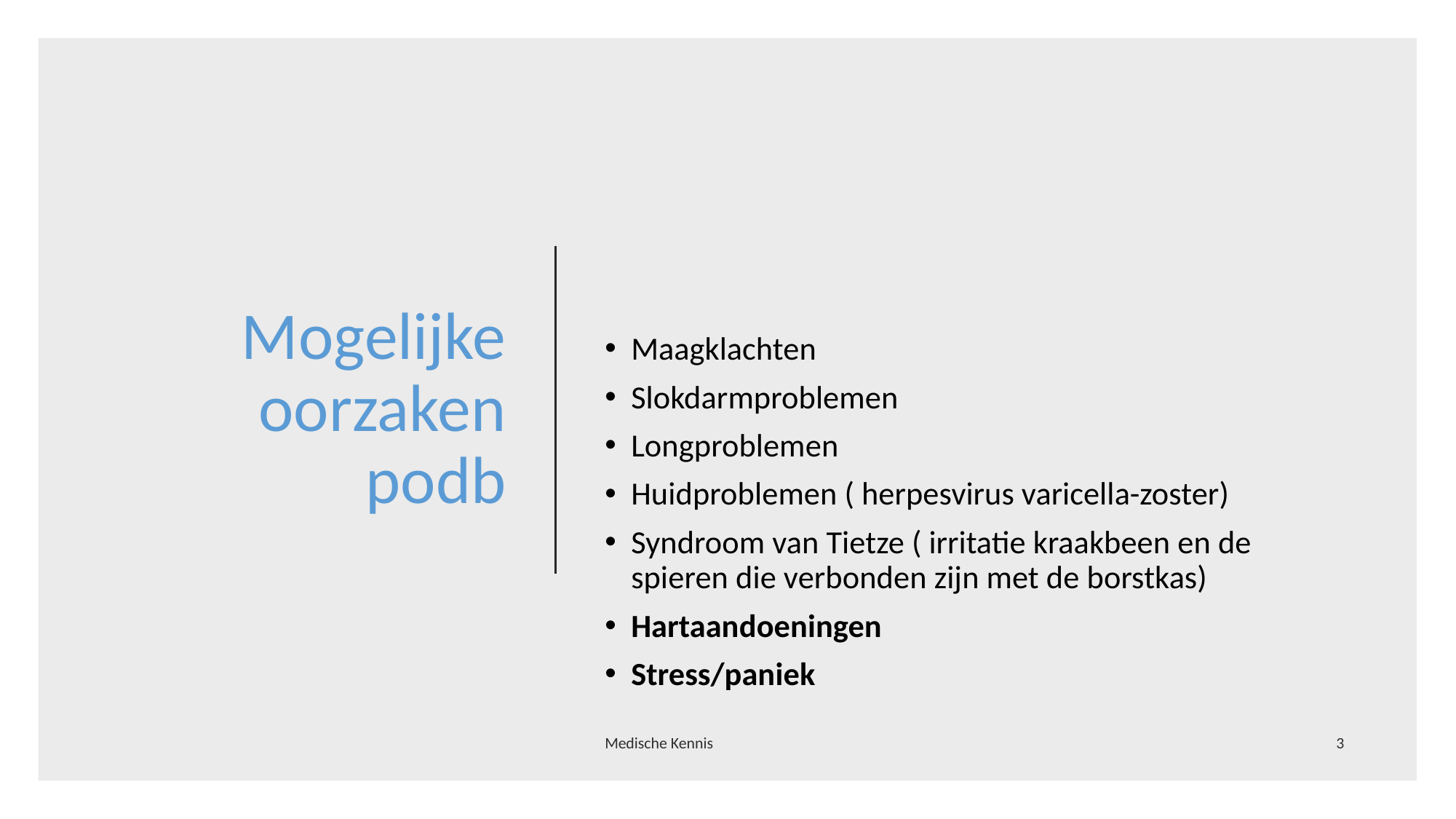

Maagklachten
Slokdarmproblemen
Longproblemen
Huidproblemen ( herpesvirus varicella-zoster)
Syndroom van Tietze ( irritatie kraakbeen en de spieren die verbonden zijn met de borstkas)
Hartaandoeningen
Stress/paniek

# Mogelijke oorzaken podb
Medische Kennis
3